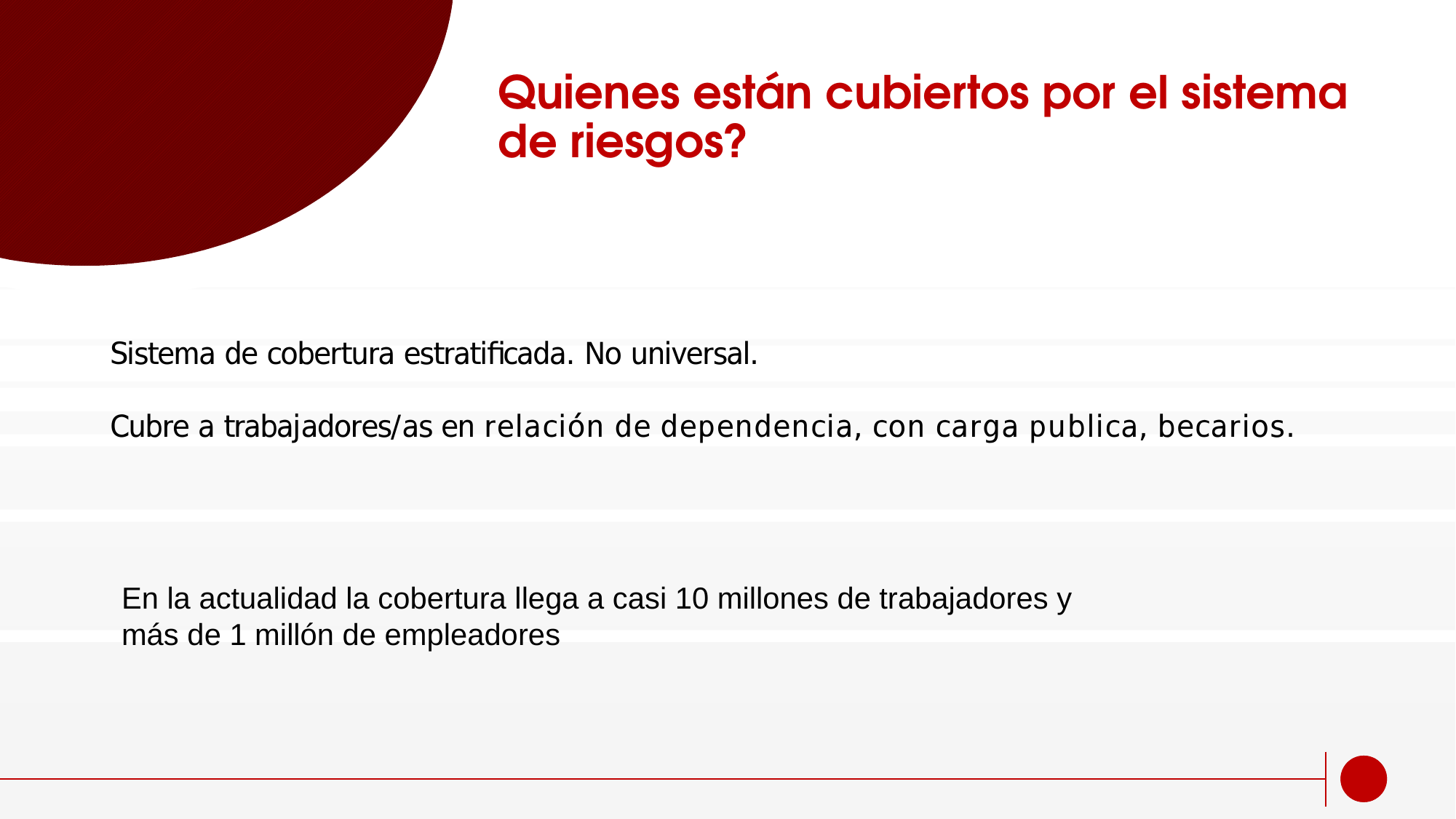

Quienes están cubiertos por el sistema de riesgos?
Sistema de cobertura estratificada. No universal.

Cubre a trabajadores/as en relación de dependencia, con carga publica, becarios.
En la actualidad la cobertura llega a casi 10 millones de trabajadores y más de 1 millón de empleadores